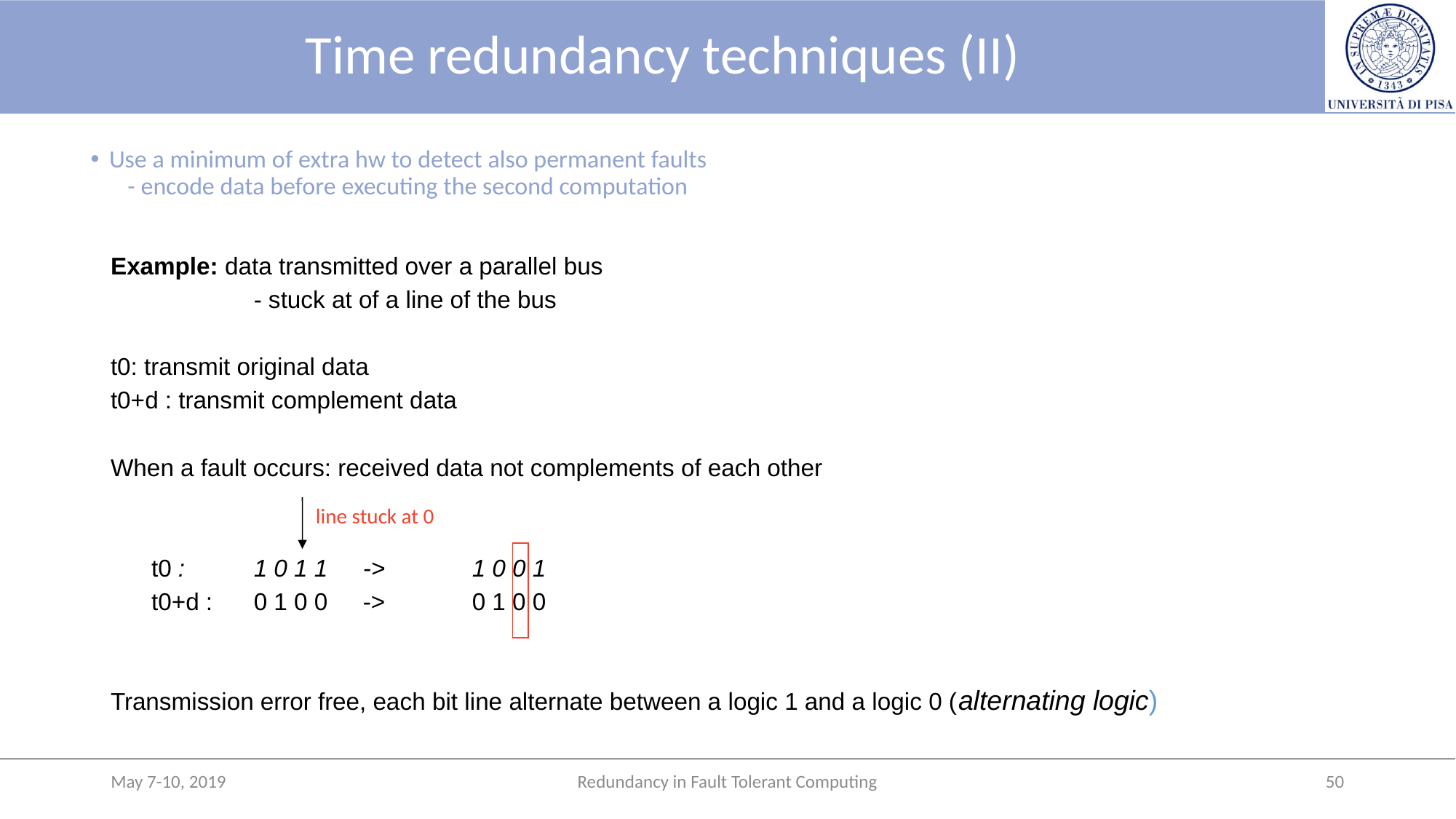

# Time redundancy techniques (II)
Use a minimum of extra hw to detect also permanent faults
	- encode data before executing the second computation

Example: data transmitted over a parallel bus
		- stuck at of a line of the bus

t0: transmit original data
t0+d : transmit complement data

When a fault occurs: received data not complements of each other

	 t0 :  	1 0 1 1	-> 	1 0 0 1
	 t0+d :	0 1 0 0 	-> 	0 1 0 0

Transmission error free, each bit line alternate between a logic 1 and a logic 0 (alternating logic)

line stuck at 0

May 7-10, 2019
Redundancy in Fault Tolerant Computing
50